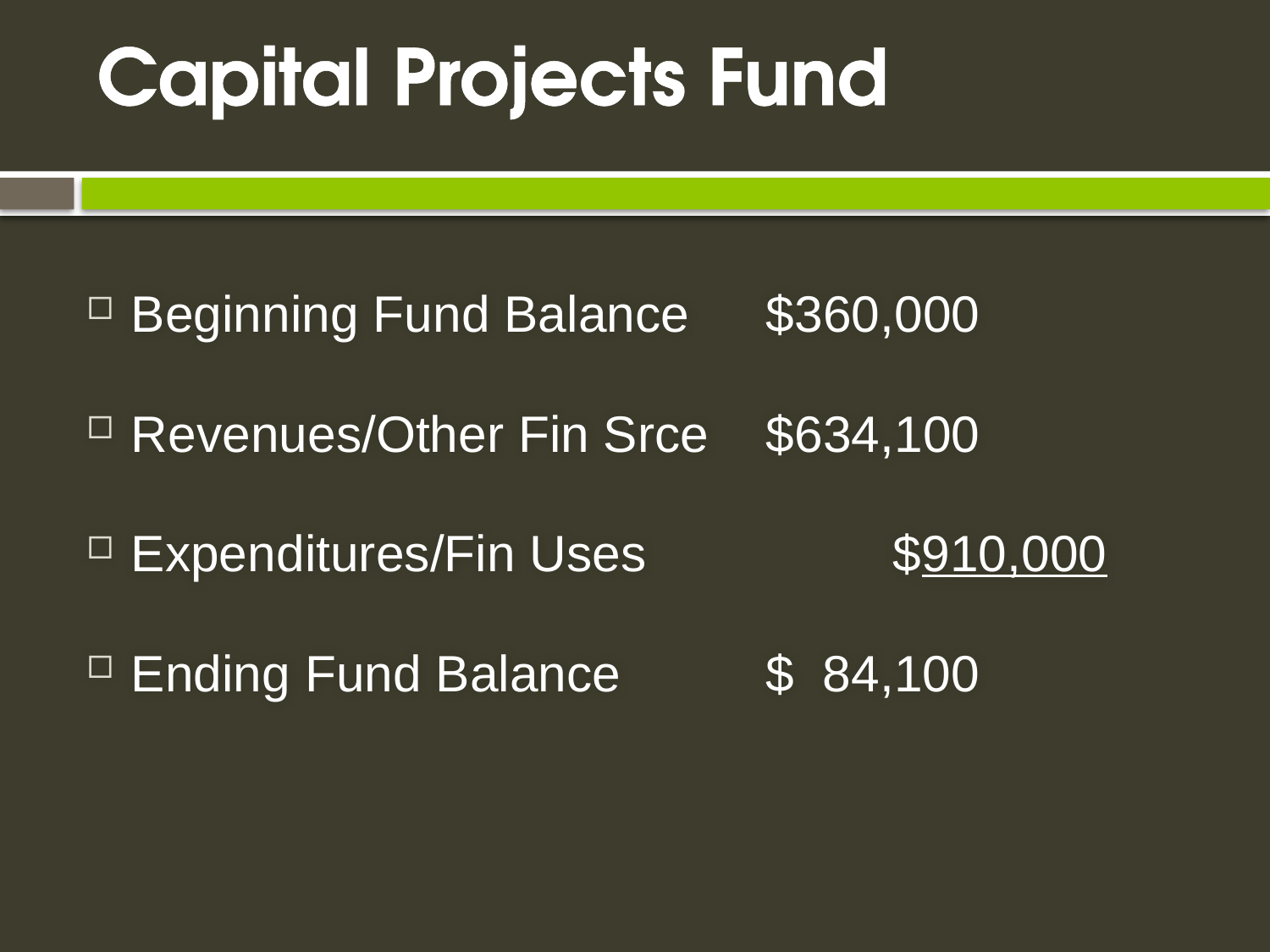

# Capital Projects Fund
Beginning Fund Balance	$360,000

Revenues/Other Fin Srce	$634,100

Expenditures/Fin Uses		$910,000

Ending Fund Balance		$  84,100